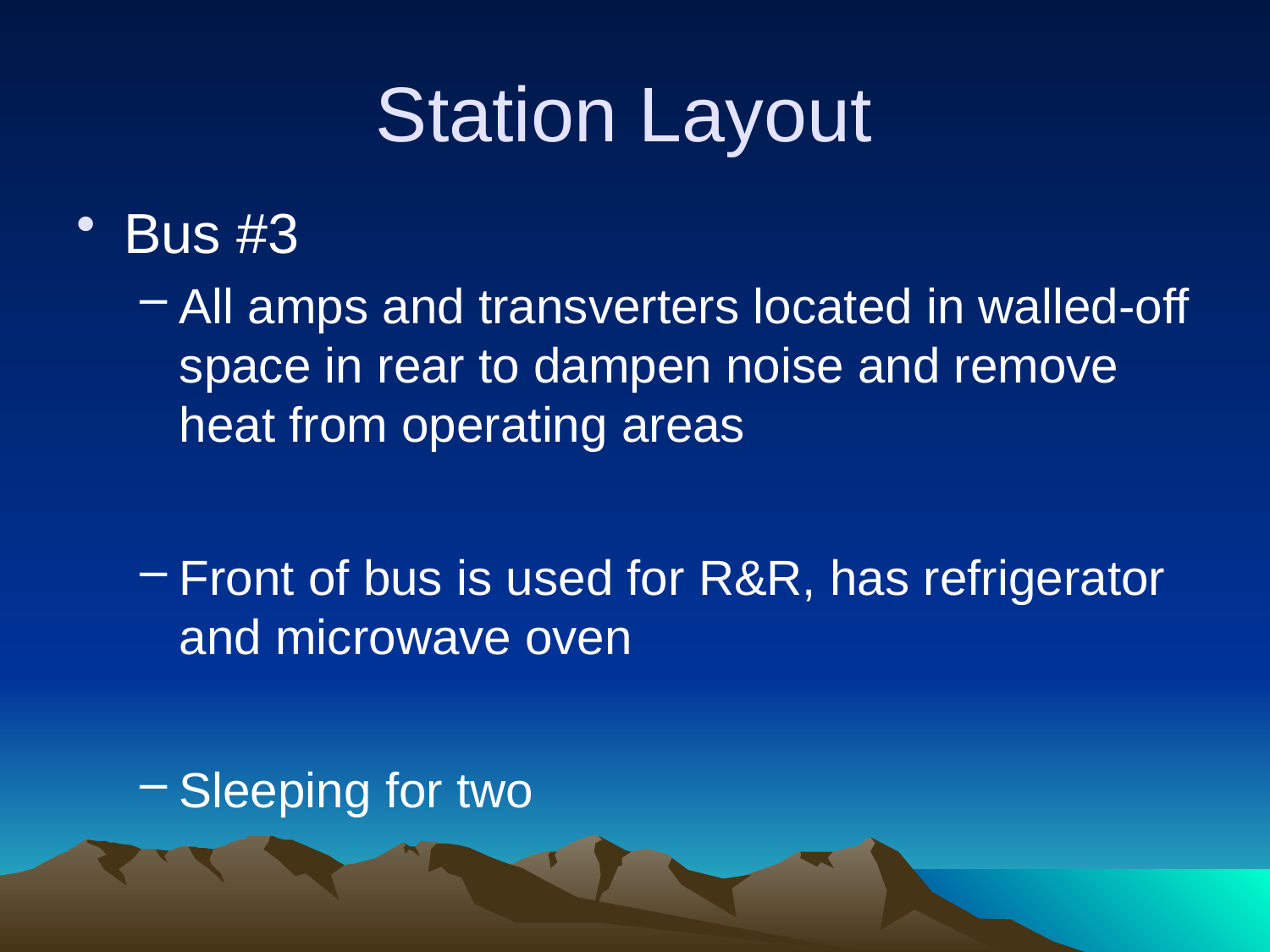

# Station Layout
Bus #3
All amps and transverters located in walled-off space in rear to dampen noise and remove heat from operating areas

Front of bus is used for R&R, has refrigerator and microwave oven

Sleeping for two